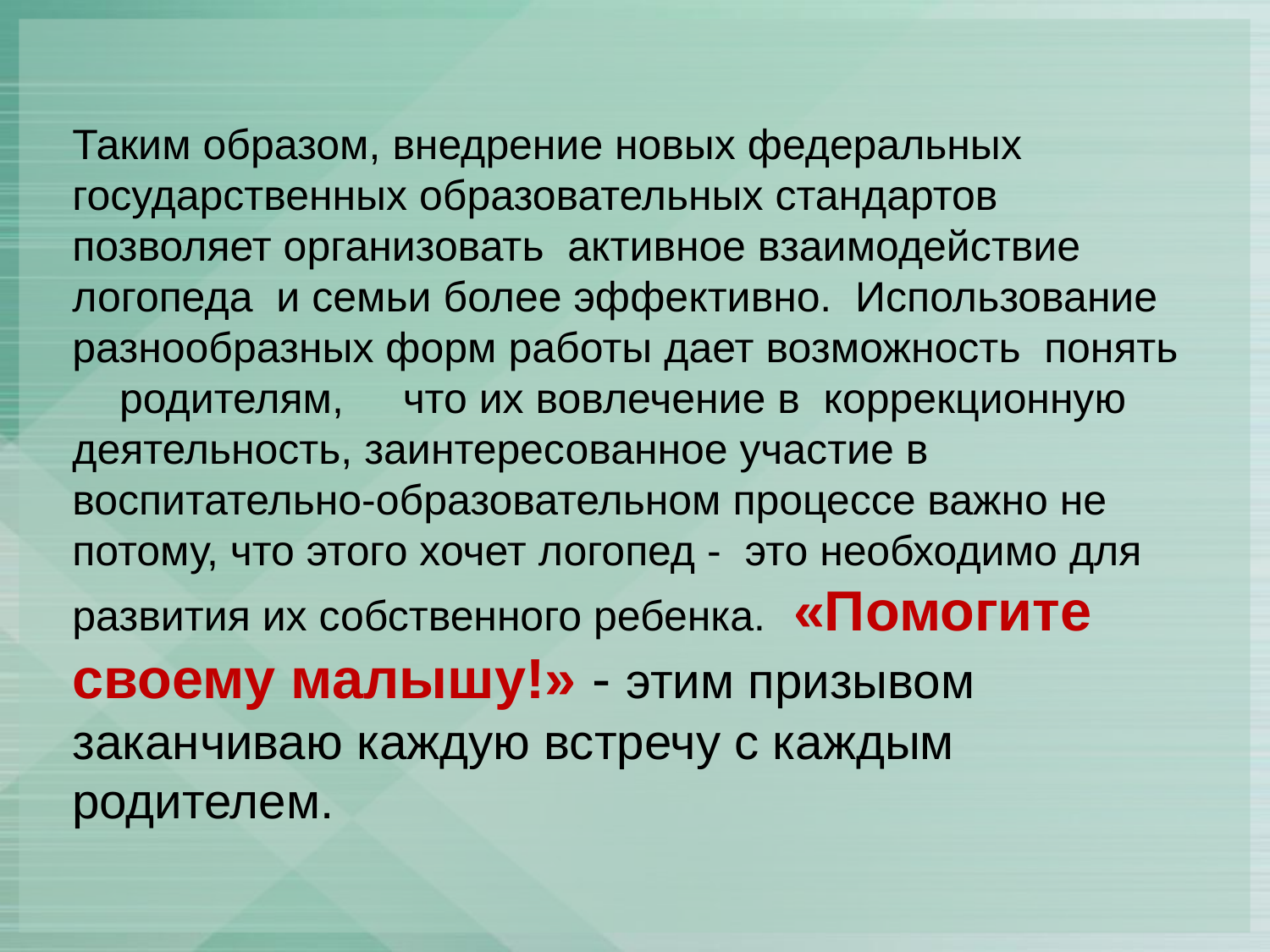

# Таким образом, внедрение новых федеральных государственных образовательных стандартов позволяет организовать  активное взаимодействие    логопеда  и семьи более эффективно.  Использование разнообразных форм работы дает возможность  понять     родителям,     что их вовлечение в  коррекционную  деятельность, заинтересованное участие в воспитательно-образовательном процессе важно не потому, что этого хочет логопед -  это необходимо для развития их собственного ребенка.  «Помогите своему малышу!» - этим призывом заканчиваю каждую встречу с каждым родителем.